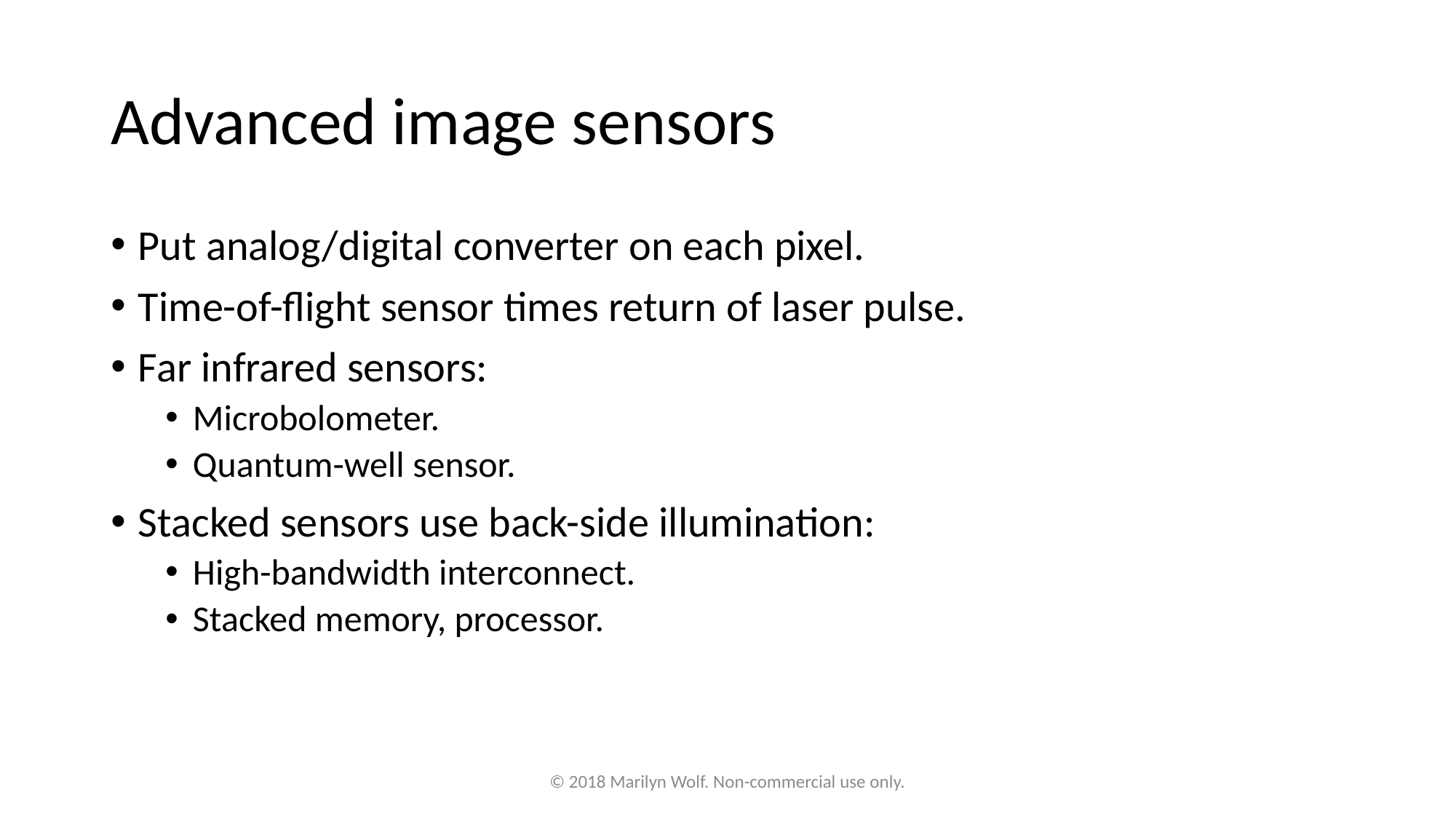

# Advanced image sensors
Put analog/digital converter on each pixel.
Time-of-flight sensor times return of laser pulse.
Far infrared sensors:
Microbolometer.
Quantum-well sensor.
Stacked sensors use back-side illumination:
High-bandwidth interconnect.
Stacked memory, processor.
© 2018 Marilyn Wolf. Non-commercial use only.